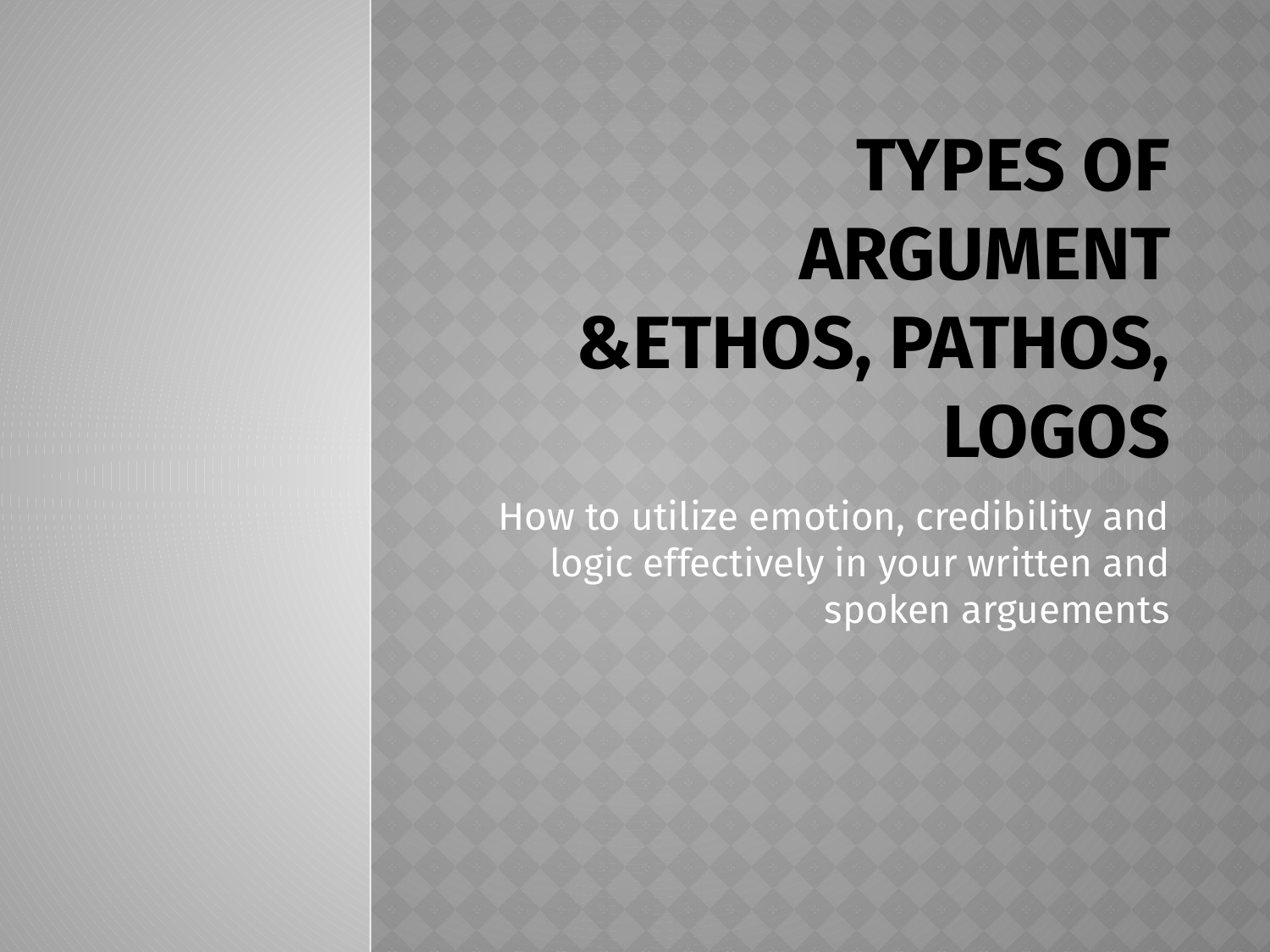

# Types of Argument &Ethos, Pathos, Logos
How to utilize emotion, credibility and logic effectively in your written and spoken arguements